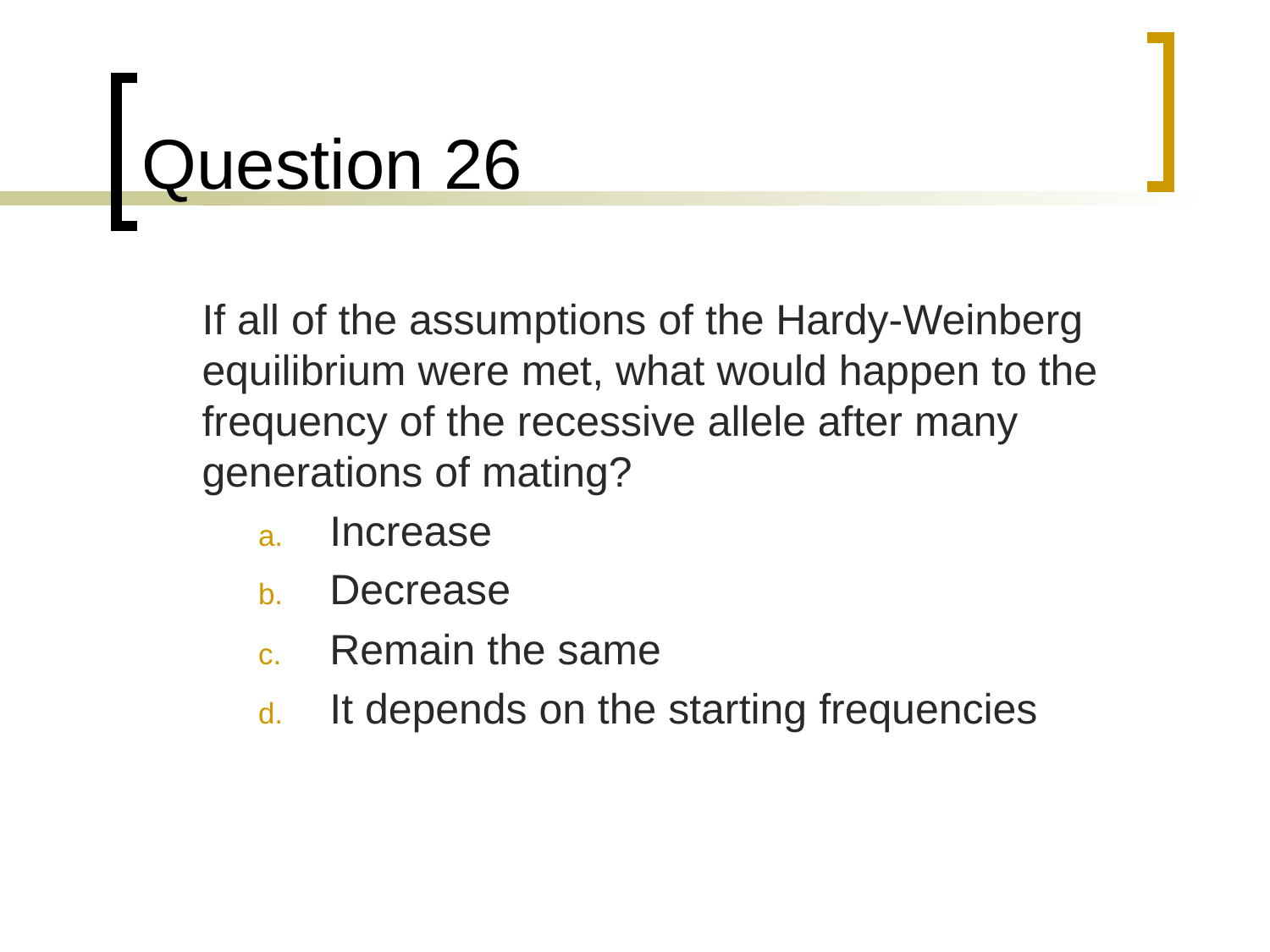

# Question 26
	If all of the assumptions of the Hardy-Weinberg equilibrium were met, what would happen to the frequency of the recessive allele after many generations of mating?
Increase
Decrease
Remain the same
It depends on the starting frequencies